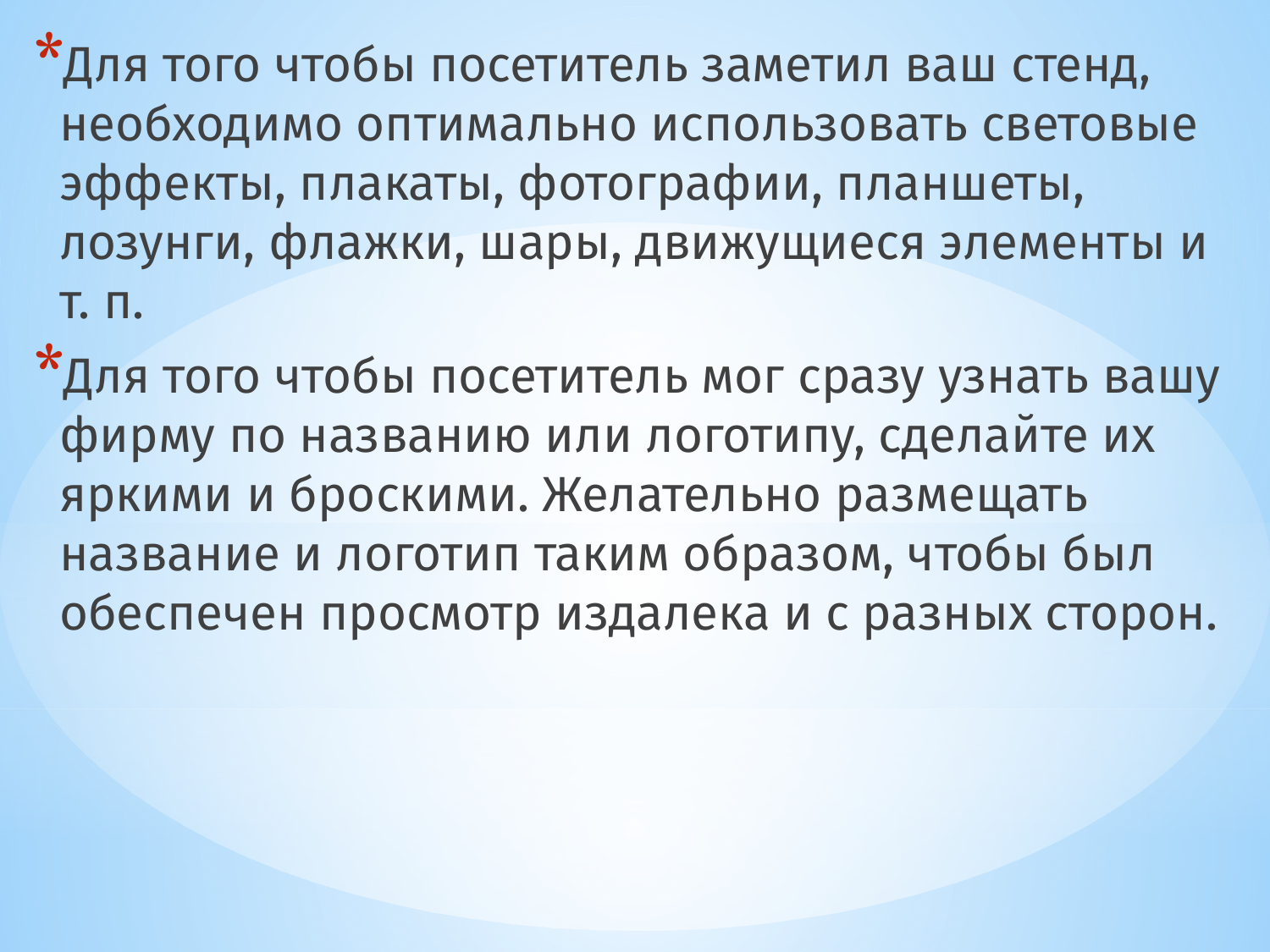

Для того чтобы посетитель заметил ваш стенд, необходимо оптимально использовать световые эффекты, плакаты, фотографии, планшеты, лозунги, флажки, шары, движущиеся элементы и т. п.
Для того чтобы посетитель мог сразу узнать вашу фирму по названию или логотипу, сделайте их яркими и броскими. Желательно размещать название и логотип таким образом, чтобы был обеспечен просмотр издалека и с разных сторон.
#